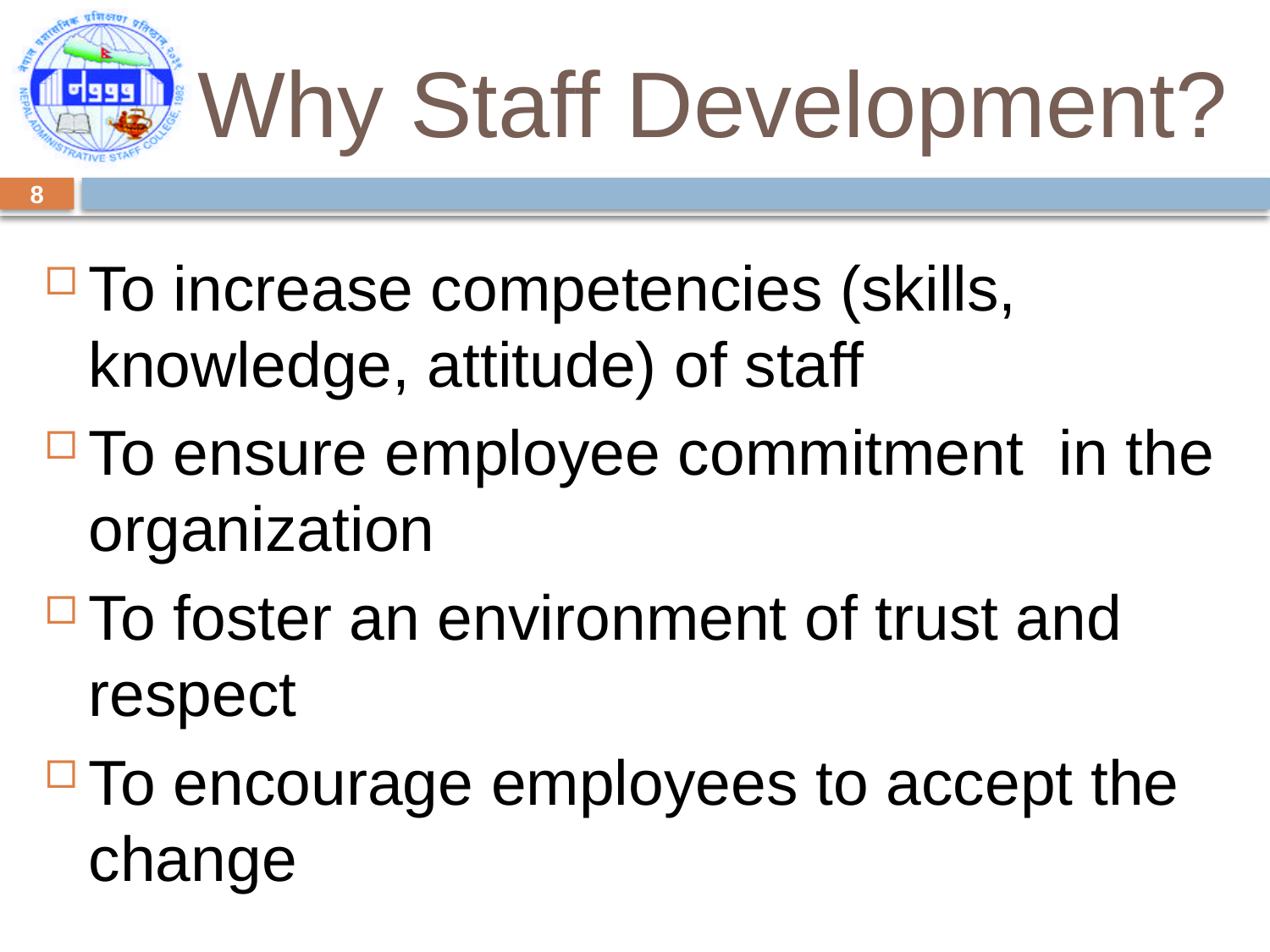

# Why Staff Development?
8
To increase competencies (skills, knowledge, attitude) of staff
To ensure employee commitment  in the organization
To foster an environment of trust and respect
To encourage employees to accept the change